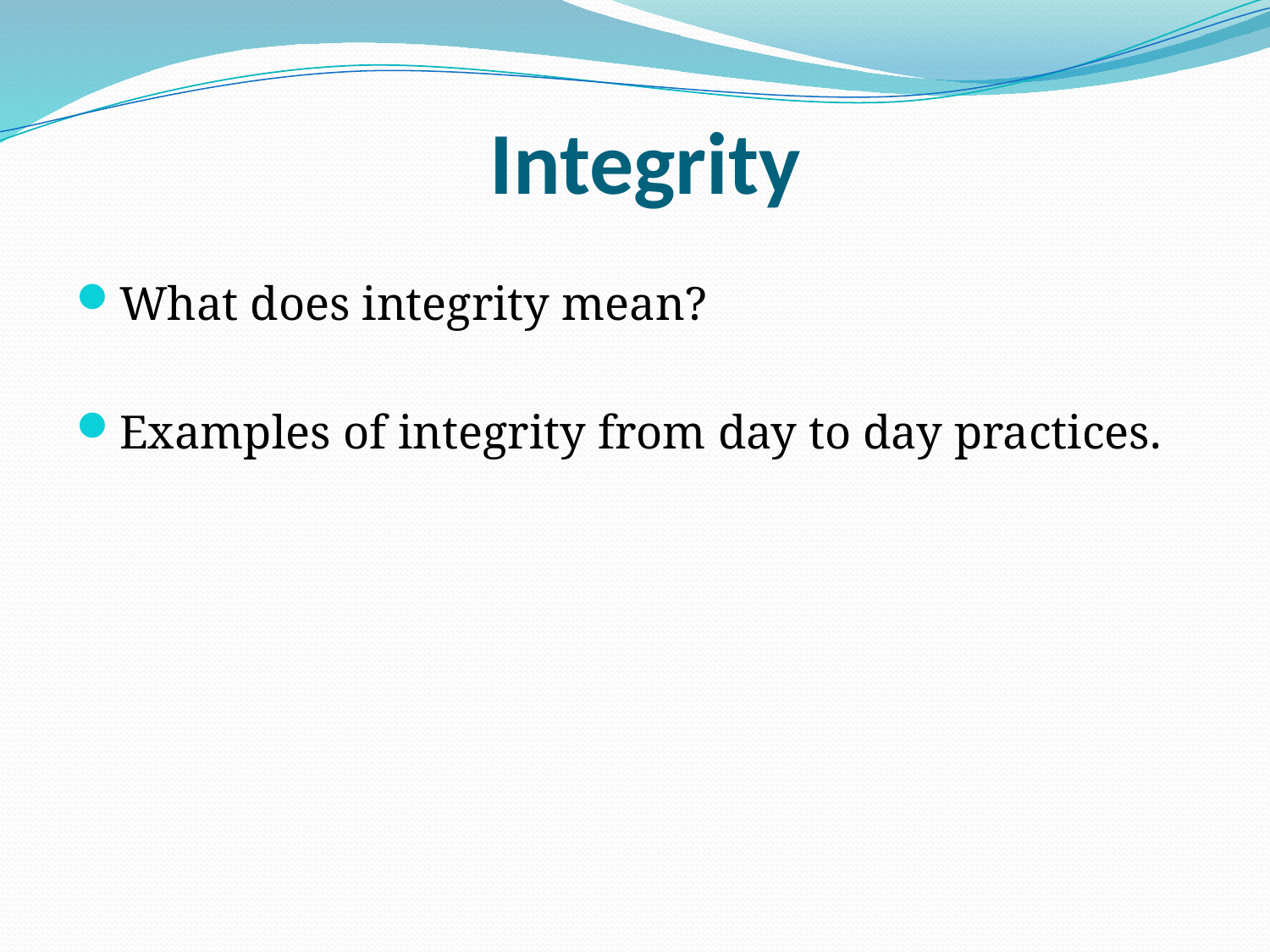

# Integrity
What does integrity mean?

Examples of integrity from day to day practices.